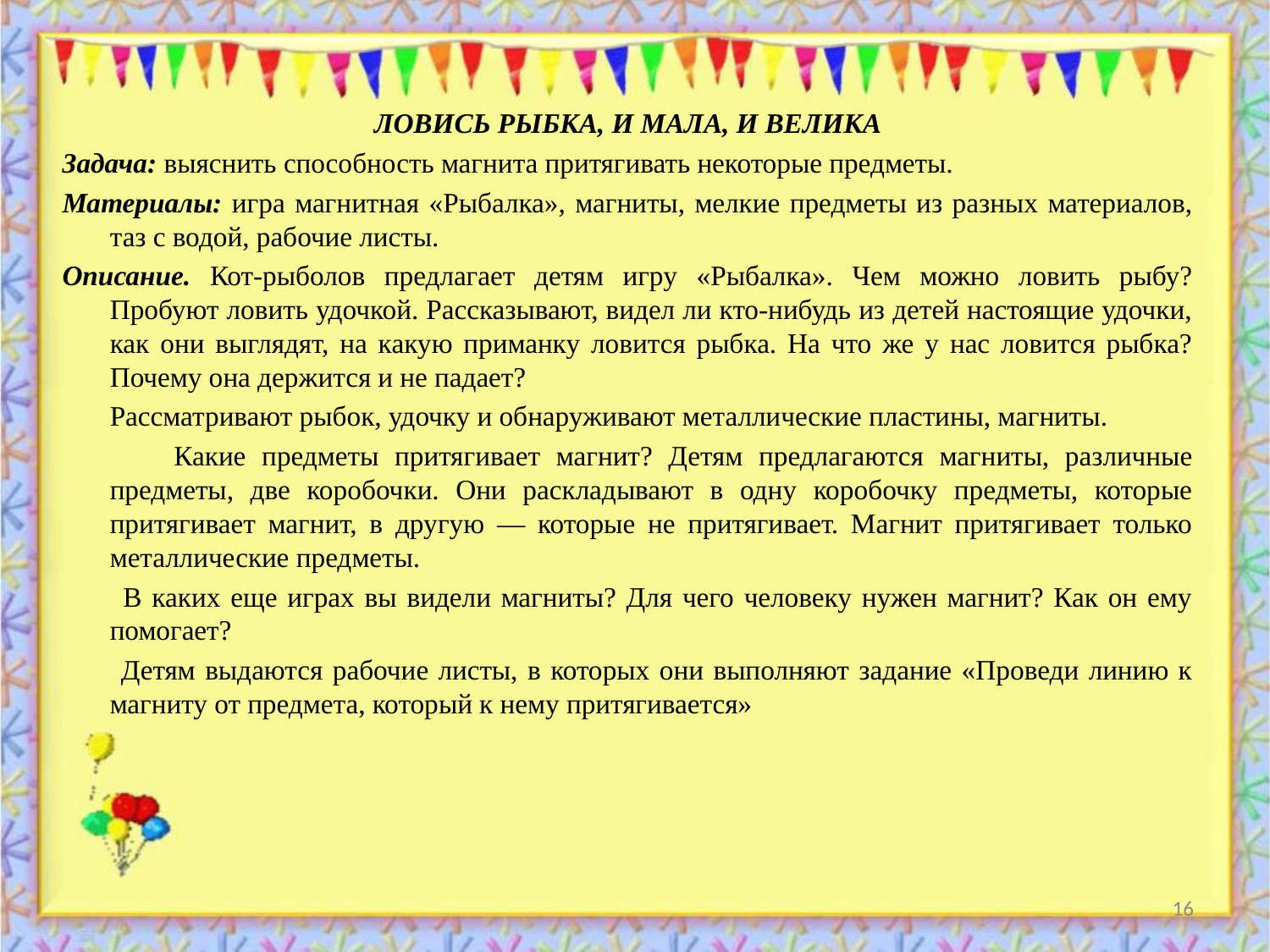

ЛОВИСЬ РЫБКА, И МАЛА, И ВЕЛИКА
Задача: выяснить способность магнита притягивать некоторые предметы.
Материалы: игра магнитная «Рыбалка», магниты, мелкие предметы из разных материалов, таз с водой, рабочие листы.
Описание. Кот-рыболов предлагает детям игру «Рыбалка». Чем можно ловить рыбу? Пробуют ловить удочкой. Рассказывают, видел ли кто-нибудь из детей настоящие удочки, как они выглядят, на какую приманку ловится рыбка. На что же у нас ловится рыбка? Почему она держится и не падает?
	Рассматривают рыбок, удочку и обнаруживают металлические пластины, магниты.
       Какие предметы притягивает магнит? Детям предлагаются магниты, различные предметы, две коробочки. Они раскладывают в одну коробочку предметы, которые притягивает магнит, в другую — которые не притягивает. Магнит притягивает только металлические предметы.
      В каких еще играх вы видели магниты? Для чего человеку нужен магнит? Как он ему помогает?
      Детям выдаются рабочие листы, в которых они выполняют задание «Проведи линию к магниту от предмета, который к нему притягивается»

16